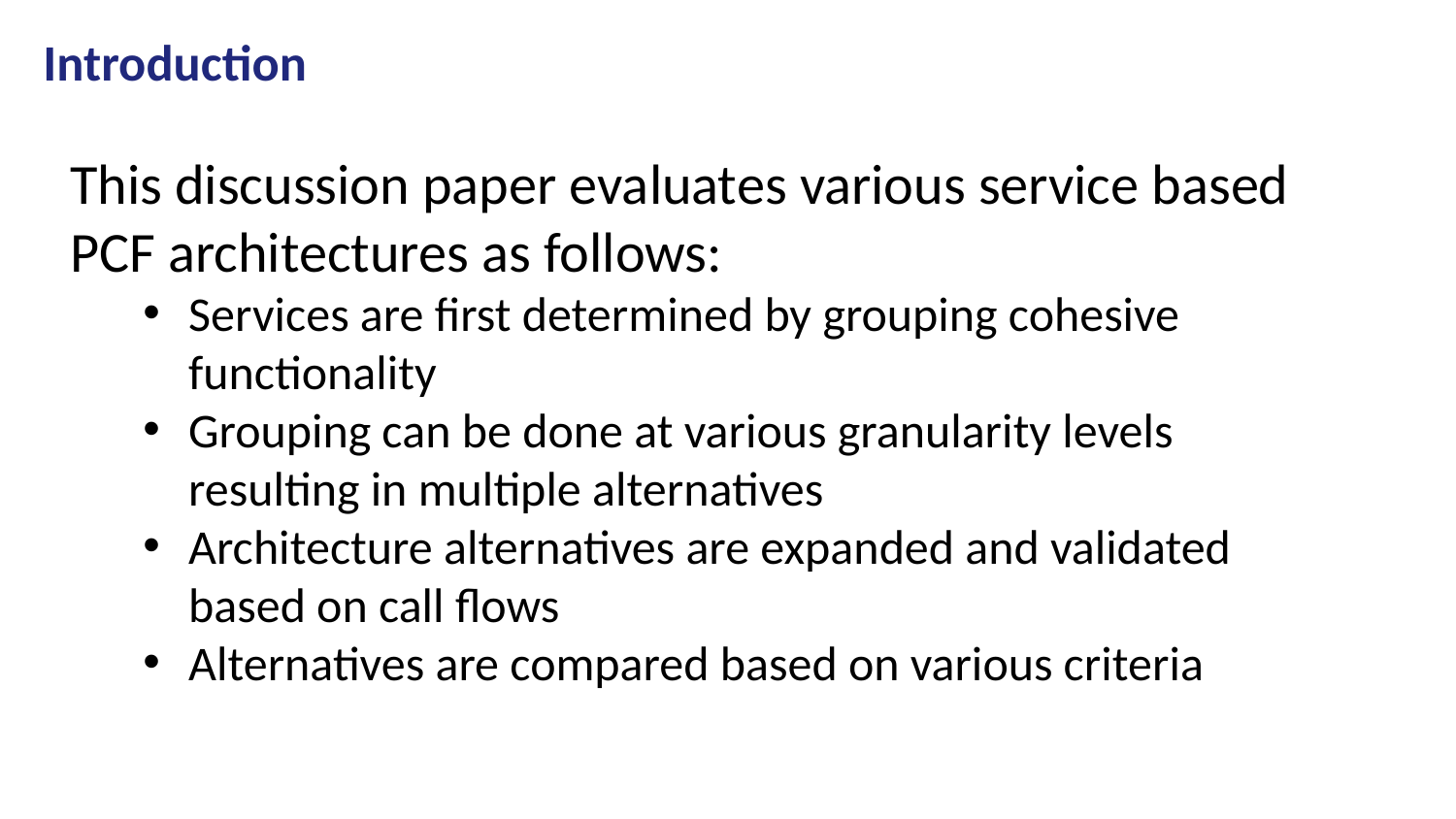

# Introduction
This discussion paper evaluates various service based PCF architectures as follows:
Services are first determined by grouping cohesive functionality
Grouping can be done at various granularity levels resulting in multiple alternatives
Architecture alternatives are expanded and validated based on call flows
Alternatives are compared based on various criteria